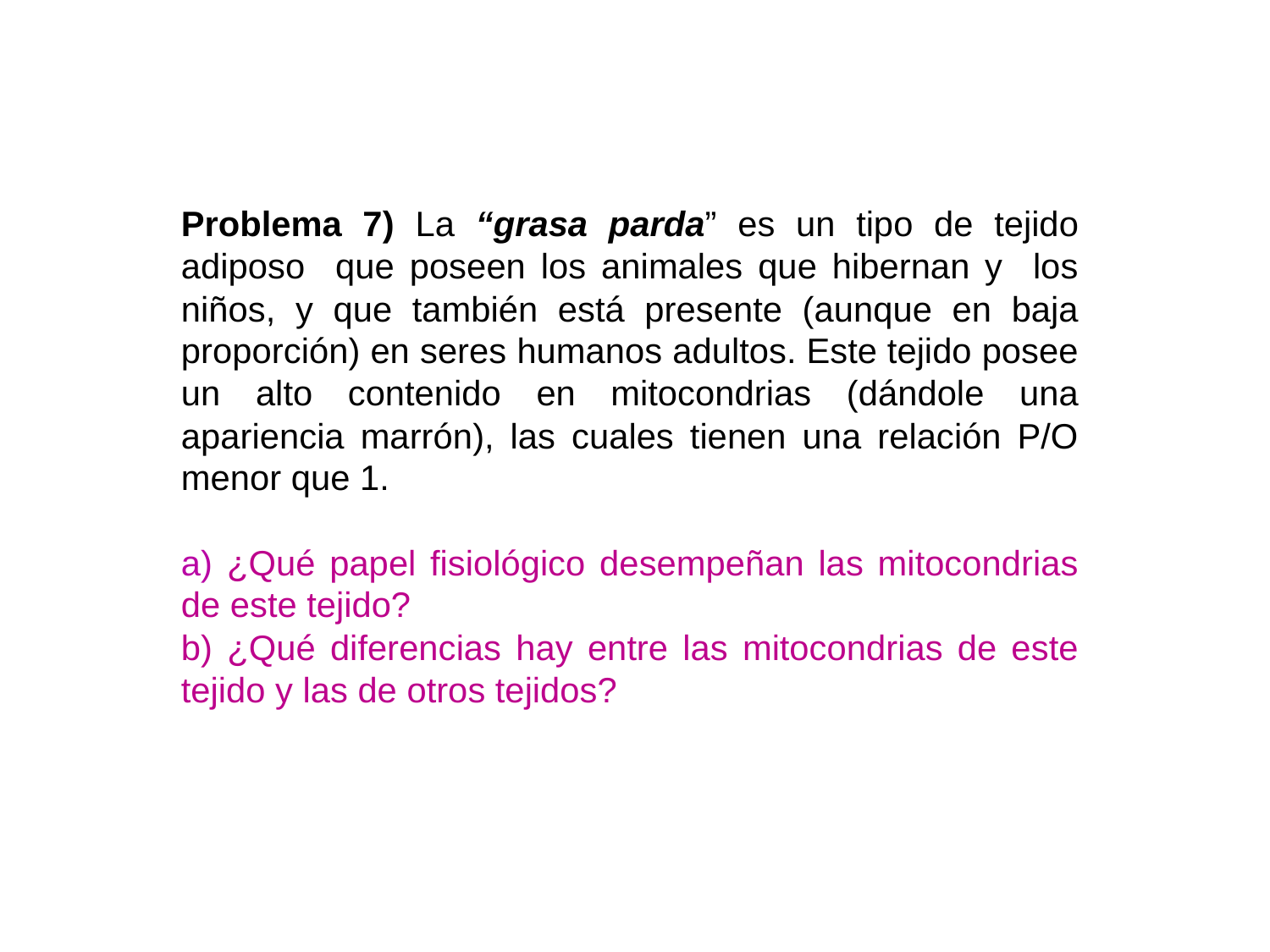

Problema 7) La “grasa parda” es un tipo de tejido adiposo  que poseen los animales que hibernan y  los niños, y que también está presente (aunque en baja proporción) en seres humanos adultos. Este tejido posee un alto contenido en mitocondrias (dándole una apariencia marrón), las cuales tienen una relación P/O menor que 1.

a) ¿Qué papel fisiológico desempeñan las mitocondrias de este tejido?
b) ¿Qué diferencias hay entre las mitocondrias de este tejido y las de otros tejidos?